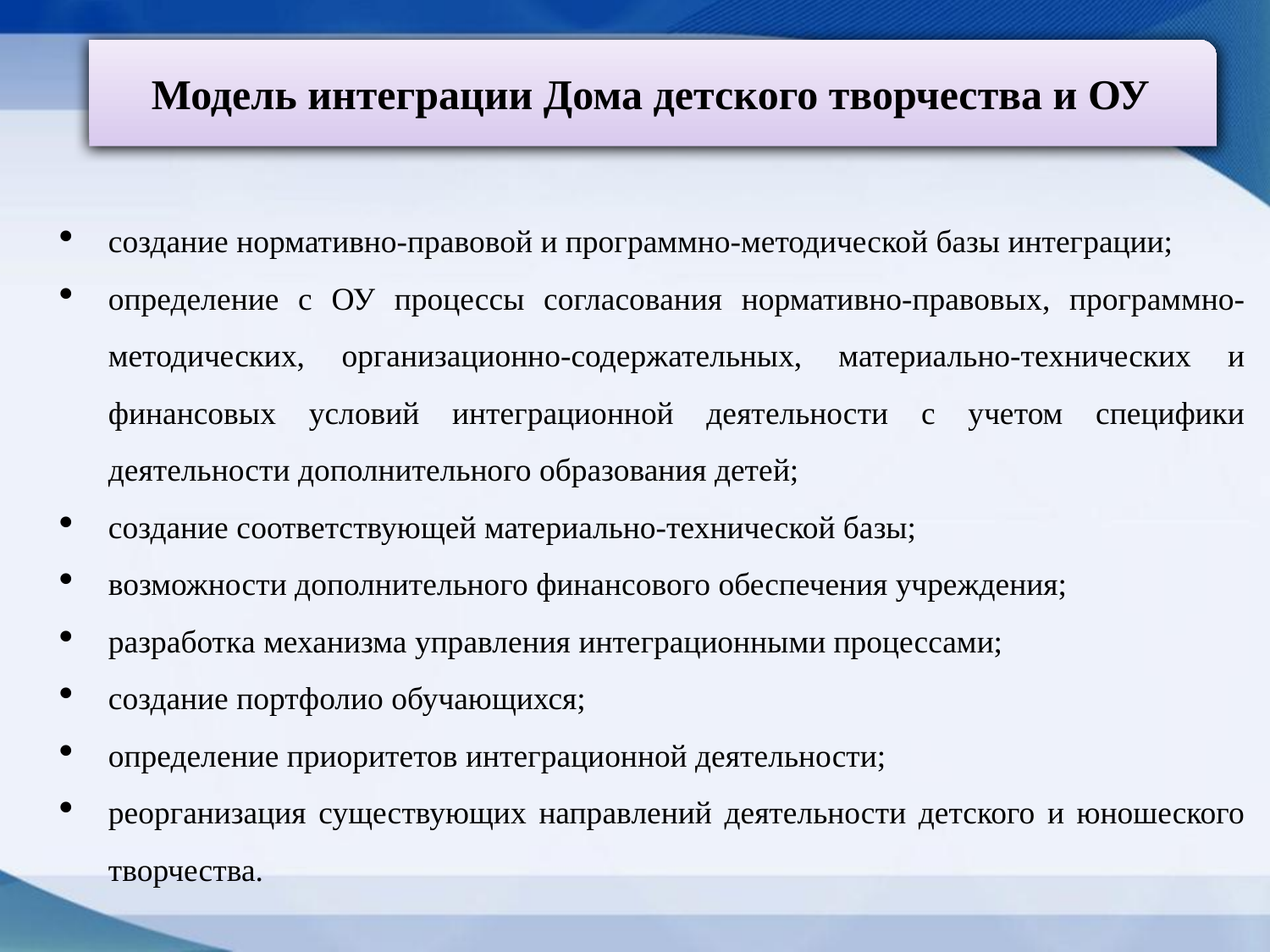

Модель интеграции Дома детского творчества и ОУ
создание нормативно-правовой и программно-методической базы интеграции;
определение с ОУ процессы согласования нормативно-правовых, программно-методических, организационно-содержательных, материально-технических и финансовых условий интеграционной деятельности с учетом специфики деятельности дополнительного образования детей;
создание соответствующей материально-технической базы;
возможности дополнительного финансового обеспечения учреждения;
разработка механизма управления интеграционными процессами;
создание портфолио обучающихся;
определение приоритетов интеграционной деятельности;
реорганизация существующих направлений деятельности детского и юношеского творчества.